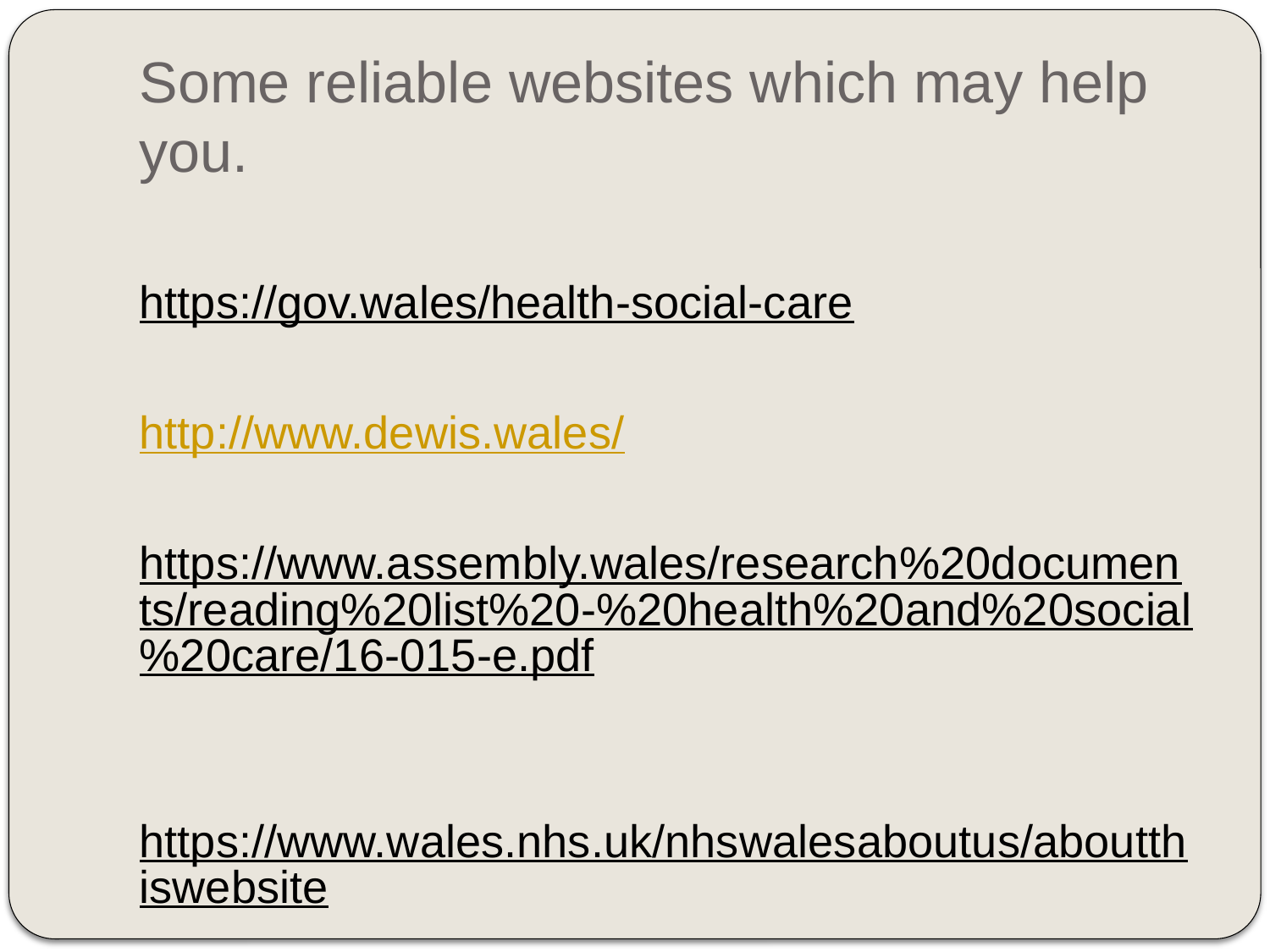

# Some reliable websites which may help you.

https://gov.wales/health-social-care

http://www.dewis.wales/

https://www.assembly.wales/research%20documents/reading%20list%20-%20health%20and%20social%20care/16-015-e.pdf

https://www.wales.nhs.uk/nhswalesaboutus/aboutthiswebsite